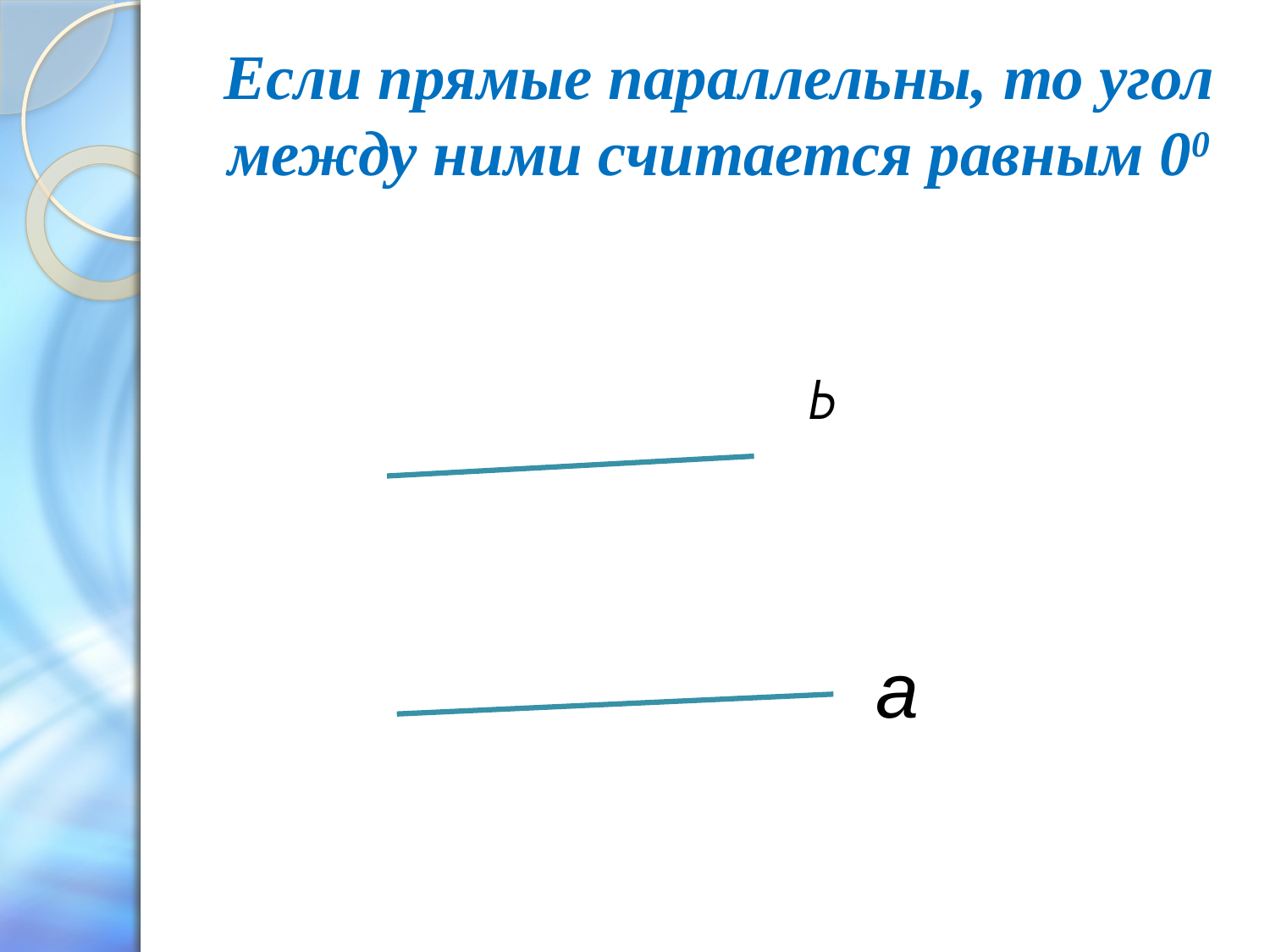

Если прямые параллельны, то угол между ними считается равным 00

b

а